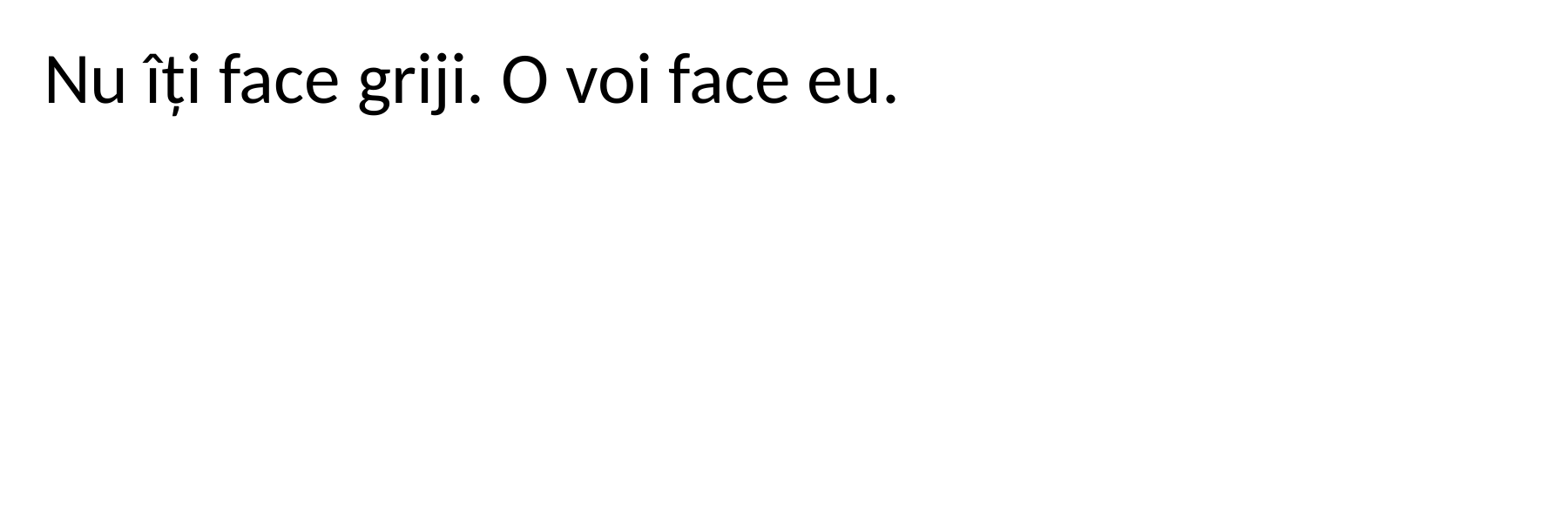

Nu îți face griji. O voi face eu.